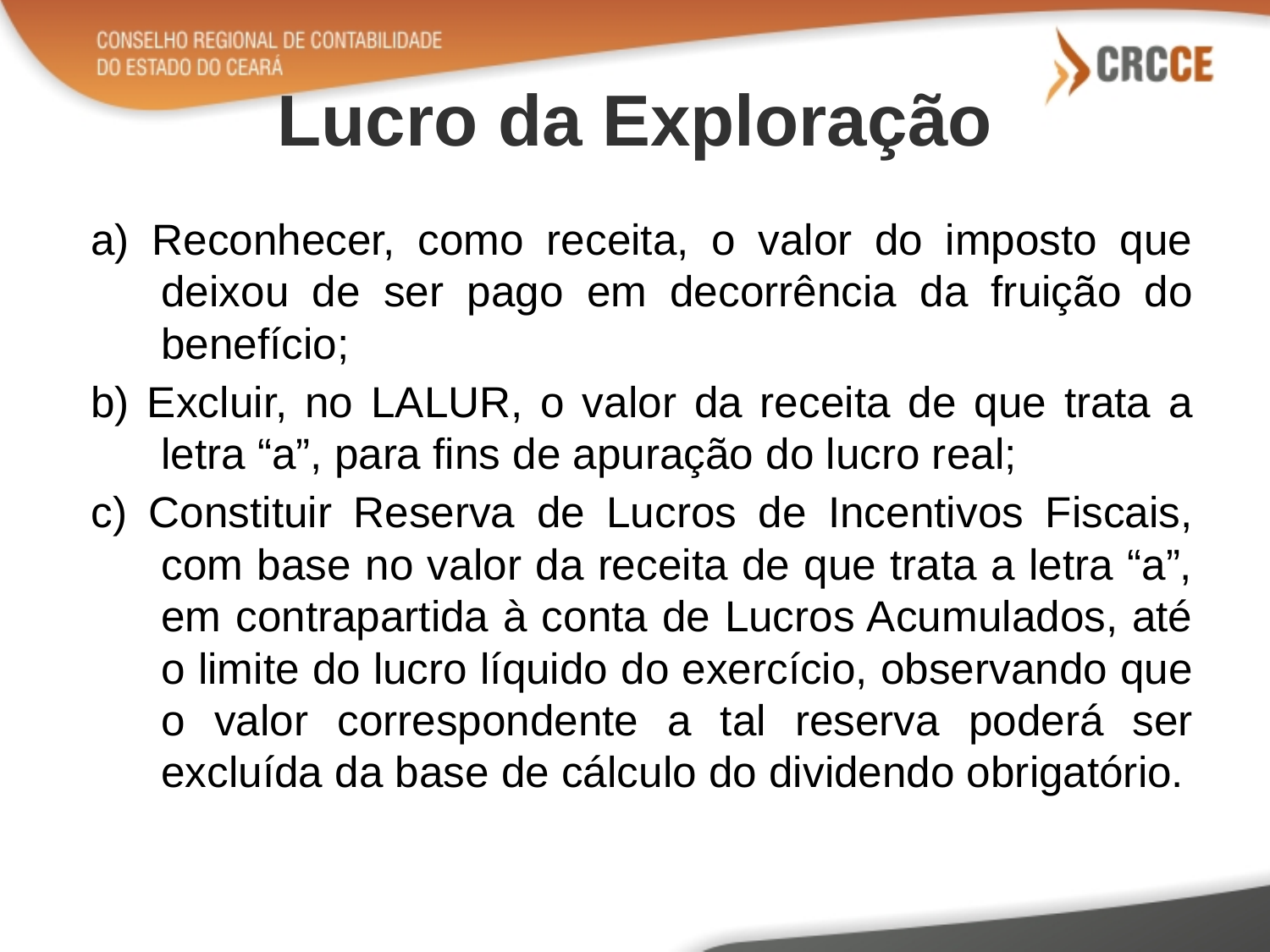

# Lucro da Exploração
a) Reconhecer, como receita, o valor do imposto que deixou de ser pago em decorrência da fruição do benefício;
b) Excluir, no LALUR, o valor da receita de que trata a letra “a”, para fins de apuração do lucro real;
c) Constituir Reserva de Lucros de Incentivos Fiscais, com base no valor da receita de que trata a letra “a”, em contrapartida à conta de Lucros Acumulados, até o limite do lucro líquido do exercício, observando que o valor correspondente a tal reserva poderá ser excluída da base de cálculo do dividendo obrigatório.